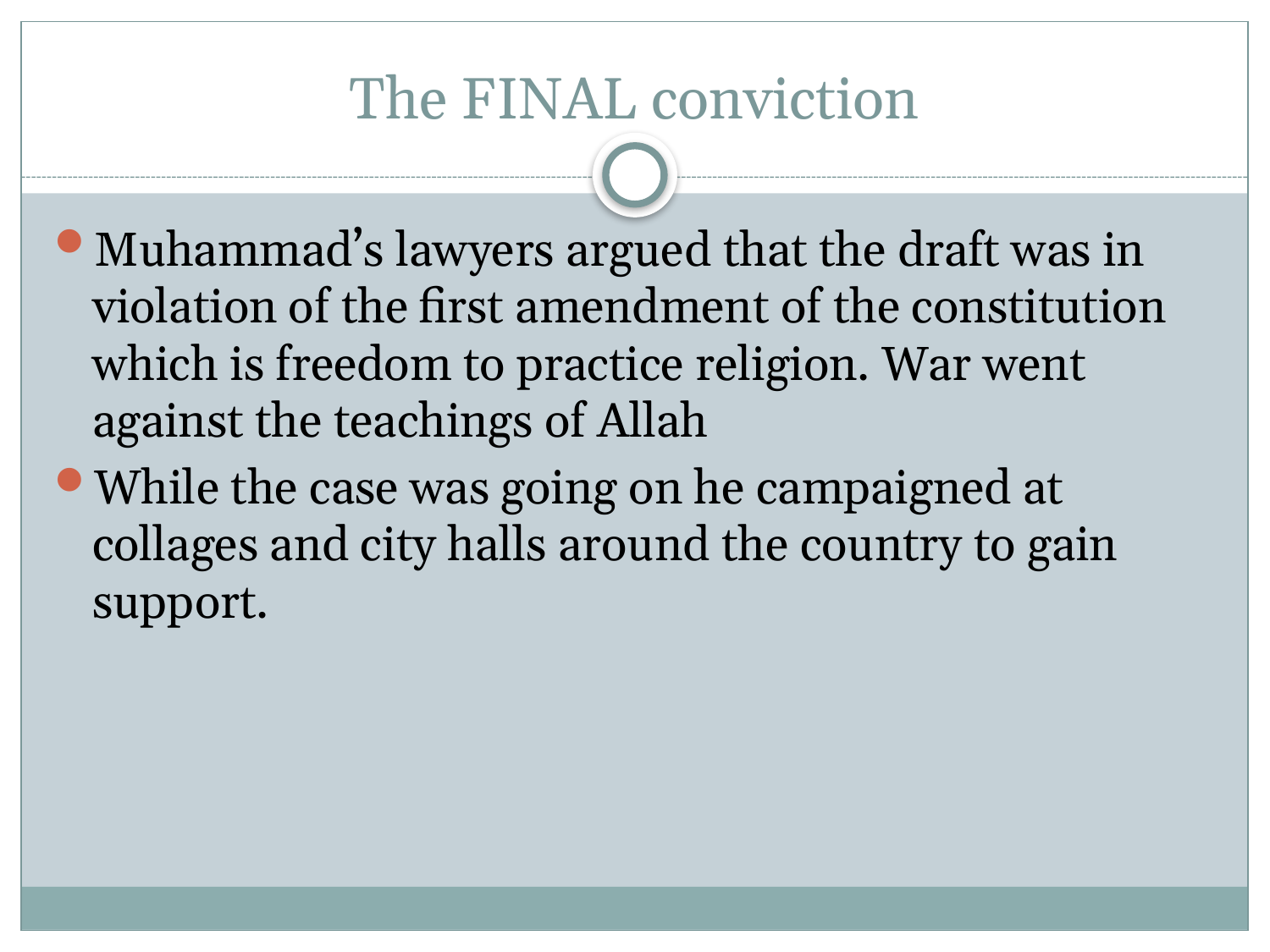

# The FINAL conviction
Muhammad’s lawyers argued that the draft was in violation of the first amendment of the constitution which is freedom to practice religion. War went against the teachings of Allah
While the case was going on he campaigned at collages and city halls around the country to gain support.